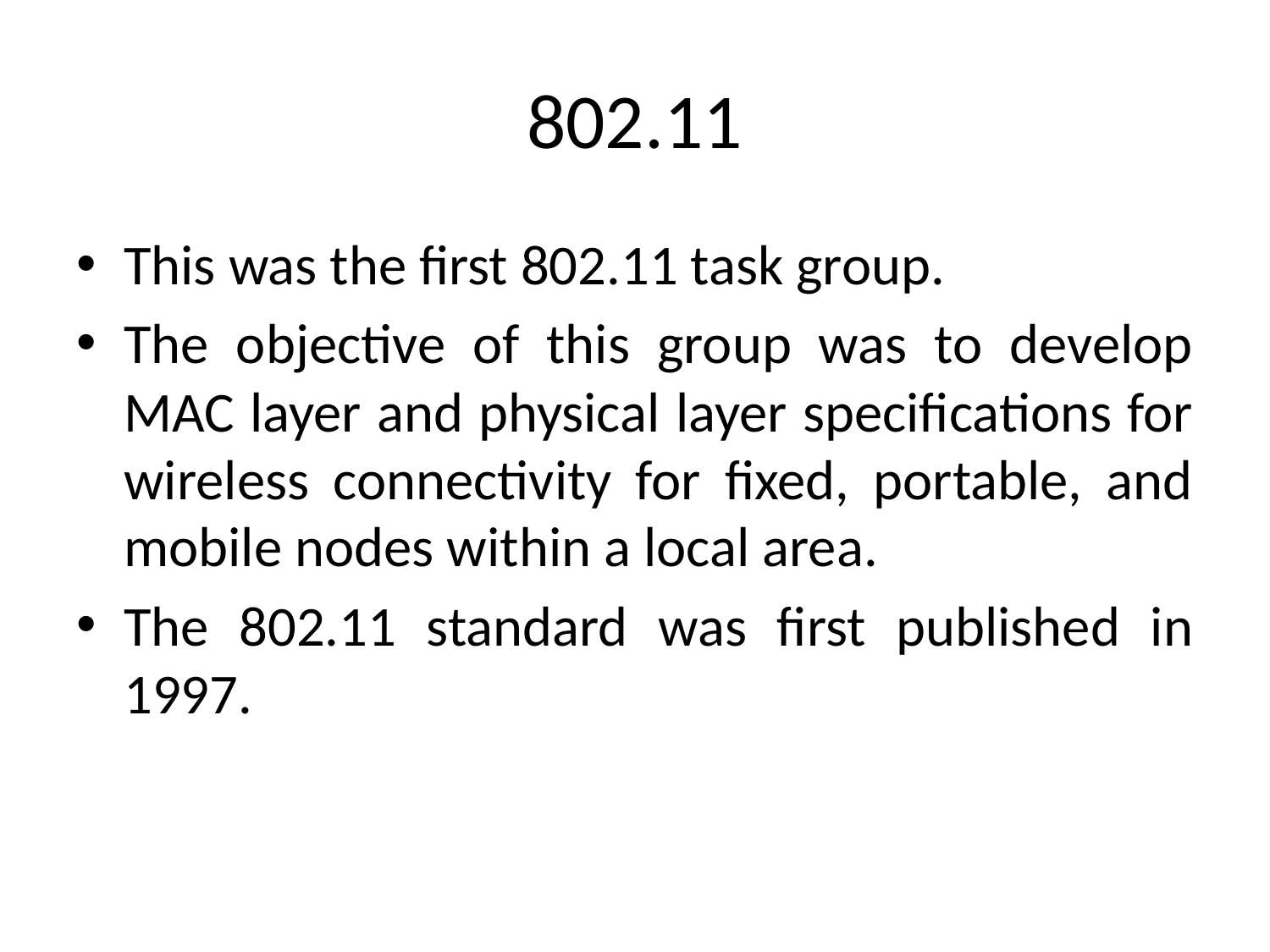

# 802.11
This was the first 802.11 task group.
The objective of this group was to develop MAC layer and physical layer specifications for wireless connectivity for fixed, portable, and mobile nodes within a local area.
The 802.11 standard was first published in 1997.